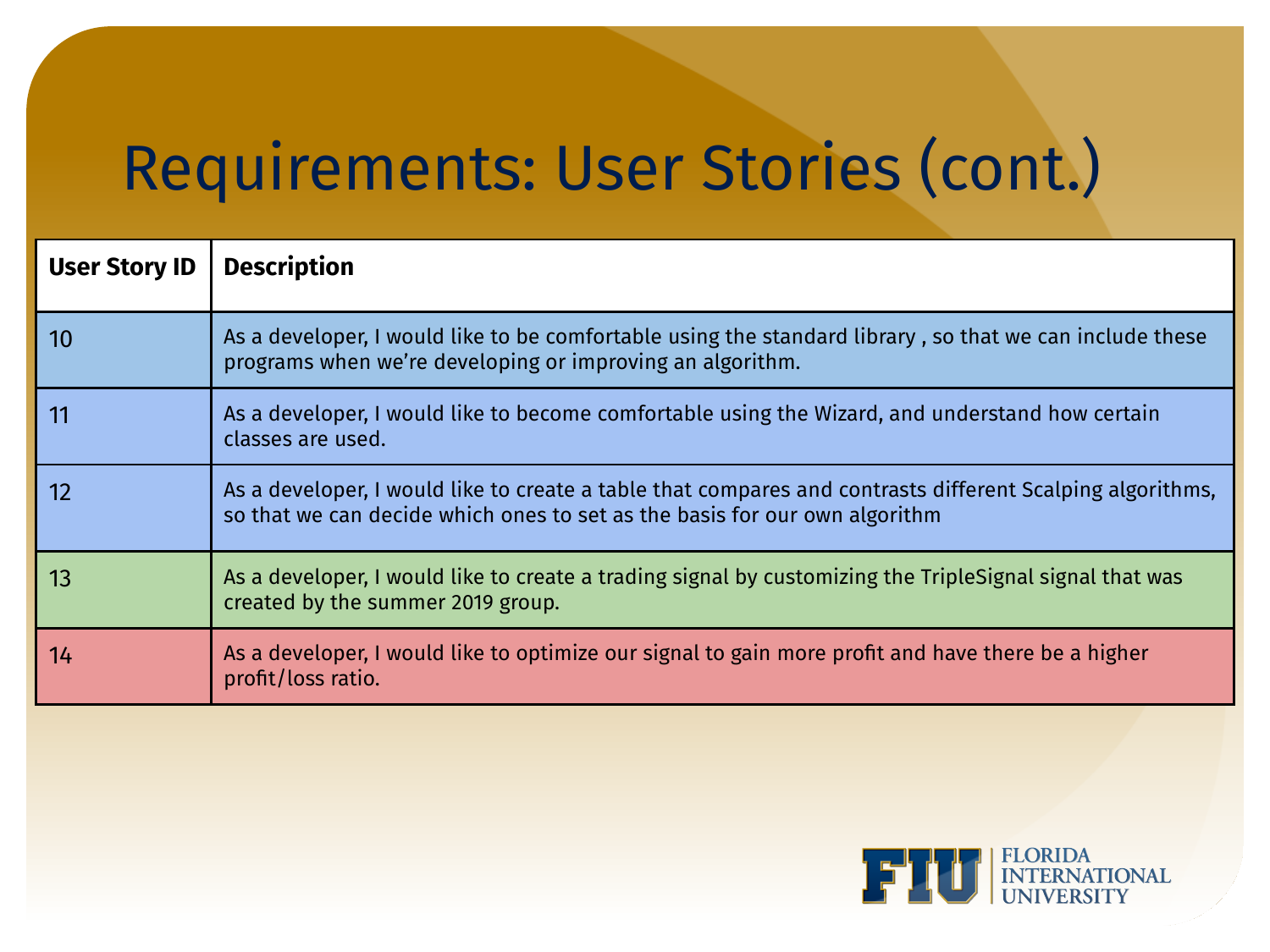

# Requirements: User Stories (cont.)
| User Story ID | Description |
| --- | --- |
| 10 | As a developer, I would like to be comfortable using the standard library , so that we can include these programs when we’re developing or improving an algorithm. |
| 11 | As a developer, I would like to become comfortable using the Wizard, and understand how certain classes are used. |
| 12 | As a developer, I would like to create a table that compares and contrasts different Scalping algorithms, so that we can decide which ones to set as the basis for our own algorithm |
| 13 | As a developer, I would like to create a trading signal by customizing the TripleSignal signal that was created by the summer 2019 group. |
| 14 | As a developer, I would like to optimize our signal to gain more profit and have there be a higher profit/loss ratio. |